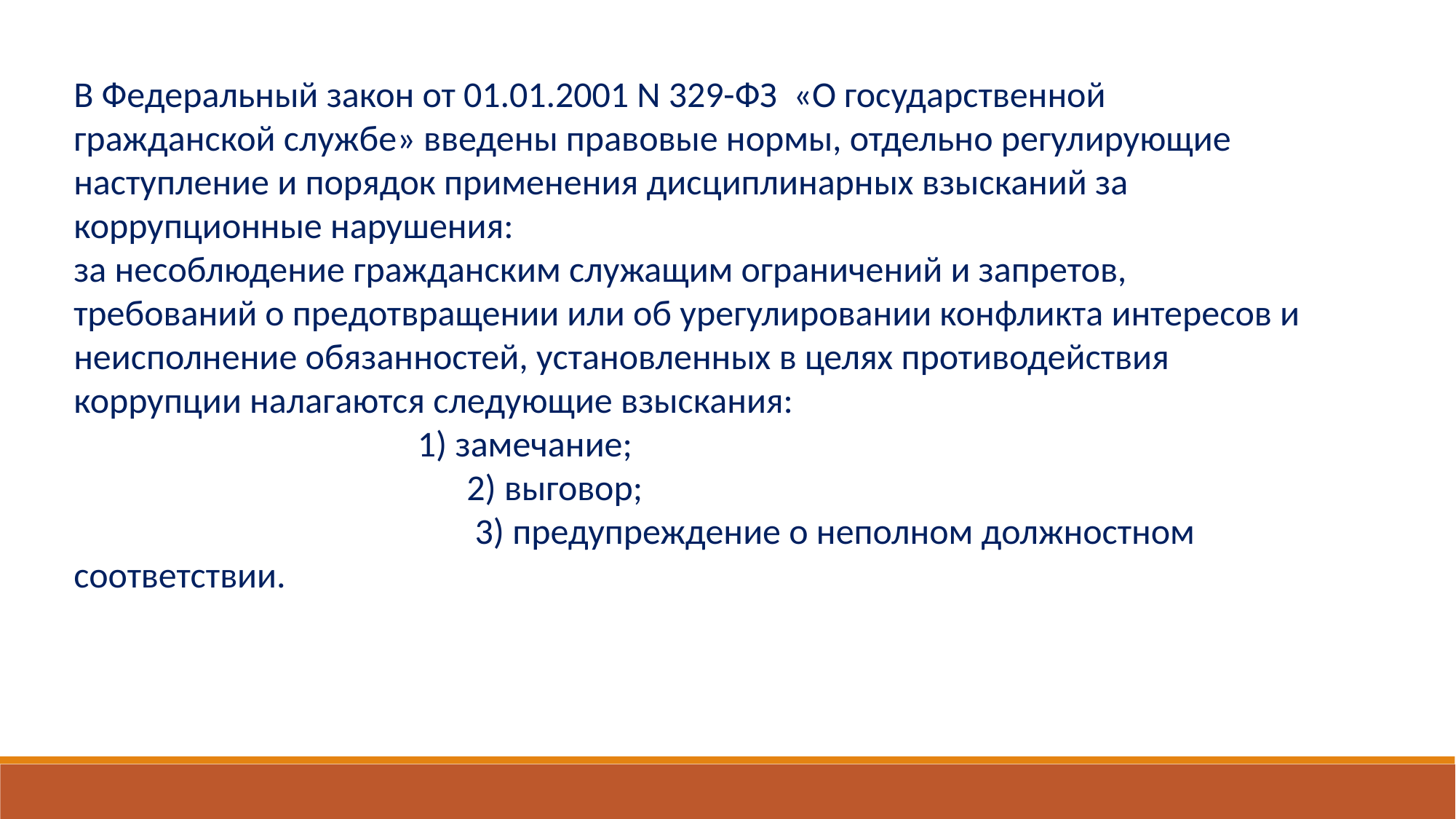

В Федеральный закон от 01.01.2001 N 329-ФЗ  «О государственной гражданской службе» введены правовые нормы, отдельно регулирующие наступление и порядок применения дисциплинарных взысканий за коррупционные нарушения:                                                                                                за несоблюдение гражданским служащим ограничений и запретов, требований о предотвращении или об урегулировании конфликта интересов и неисполнение обязанностей, установленных в целях противодействия коррупции налагаются следующие взыскания:                                                                                                         1) замечание;                                                                                                                                  2) выговор;                                                                                                                                  3) предупреждение о неполном должностном соответствии.